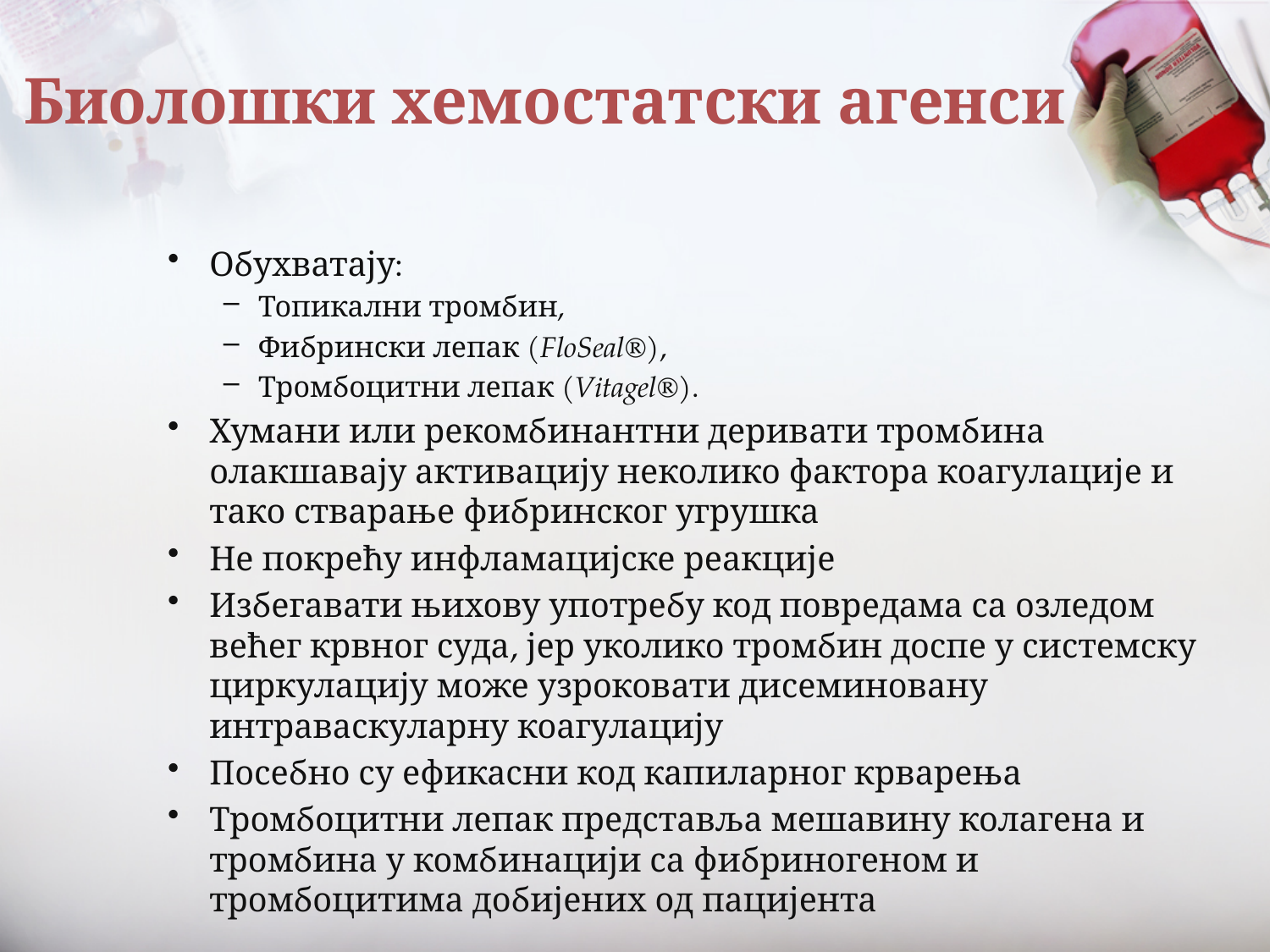

# Биолошки хемостатски агенси
Обухватају:
Топикални тромбин,
Фибрински лепак (FloSeal®),
Тромбоцитни лепак (Vitagel®).
Хумани или рекомбинантни деривати тромбина олакшавају активацију неколико фактора коагулације и тако стварање фибринског угрушка
Не покрећу инфламацијске реакције
Избегавати њихову употребу код повредама са озледом већег крвног суда, јер уколико тромбин доспе у системску циркулацију може узроковати дисеминовану интраваскуларну коагулацију
Посебно су ефикасни код капиларног крварења
Тромбоцитни лепак представља мешавину колагена и тромбина у комбинацији са фибриногеном и тромбоцитима добијених од пацијента